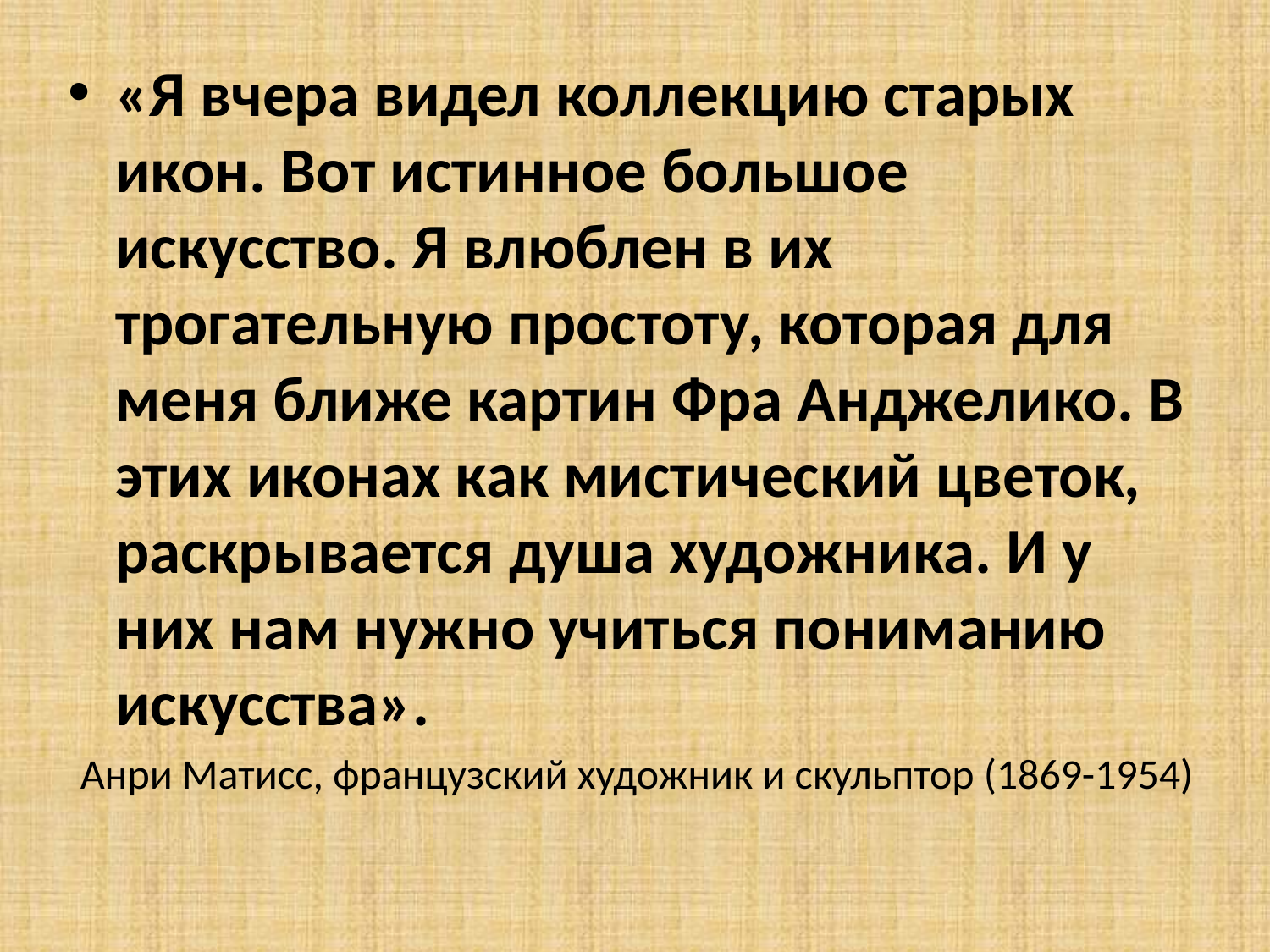

«Я вчера видел коллекцию старых икон. Вот истинное большое искусство. Я влюблен в их трогательную простоту, которая для меня ближе картин Фра Анджелико. В этих иконах как мистический цветок, раскрывается душа художника. И у них нам нужно учиться пониманию искусства».
Анри Матисс, французский художник и скульптор (1869-1954)